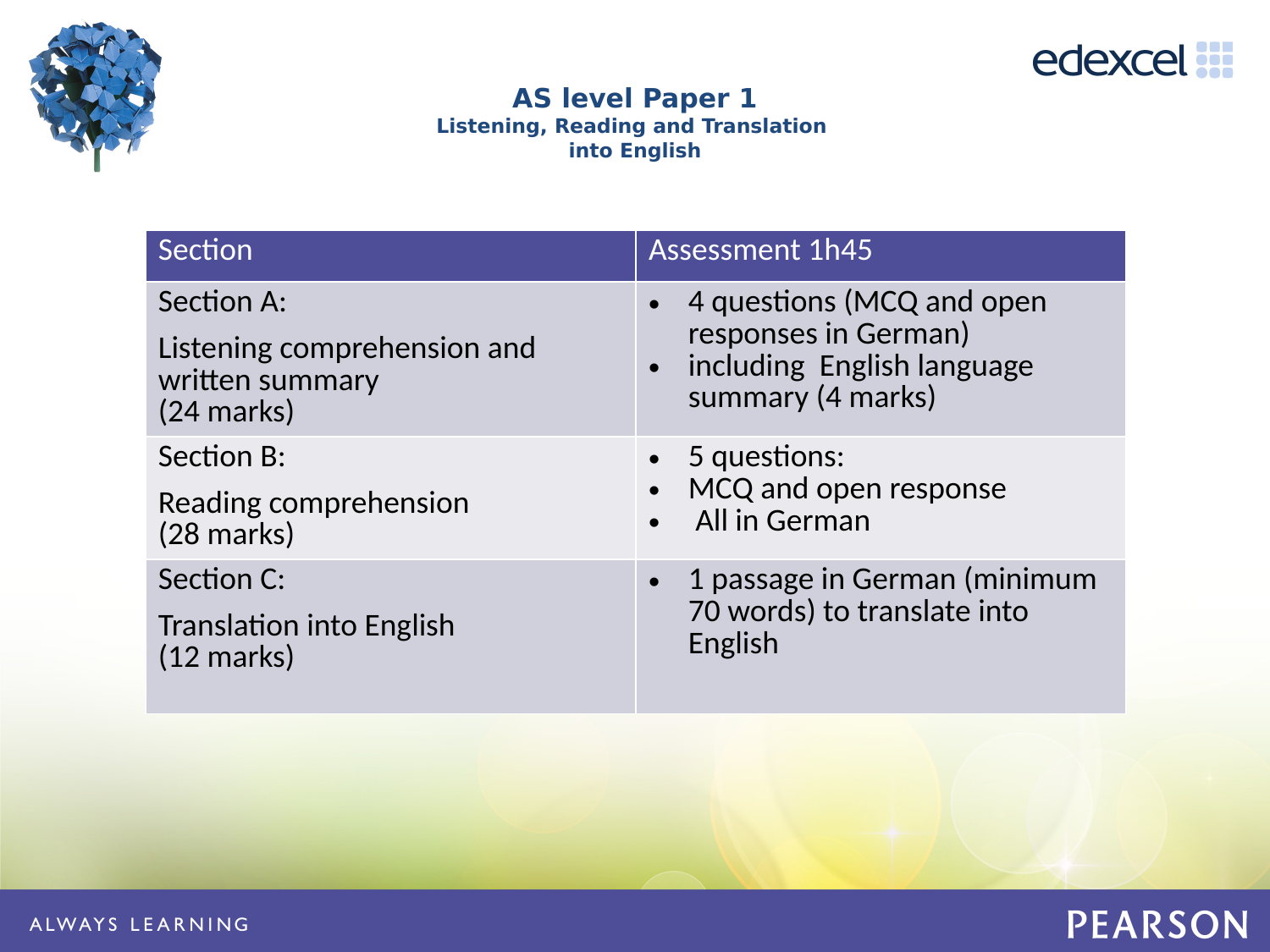

# AS level Paper 1 Listening, Reading and Translation into English
| Section | Assessment 1h45 |
| --- | --- |
| Section A: Listening comprehension and written summary (24 marks) | 4 questions (MCQ and open responses in German) including English language summary (4 marks) |
| Section B: Reading comprehension (28 marks) | 5 questions: MCQ and open response All in German |
| Section C: Translation into English (12 marks) | 1 passage in German (minimum 70 words) to translate into English |